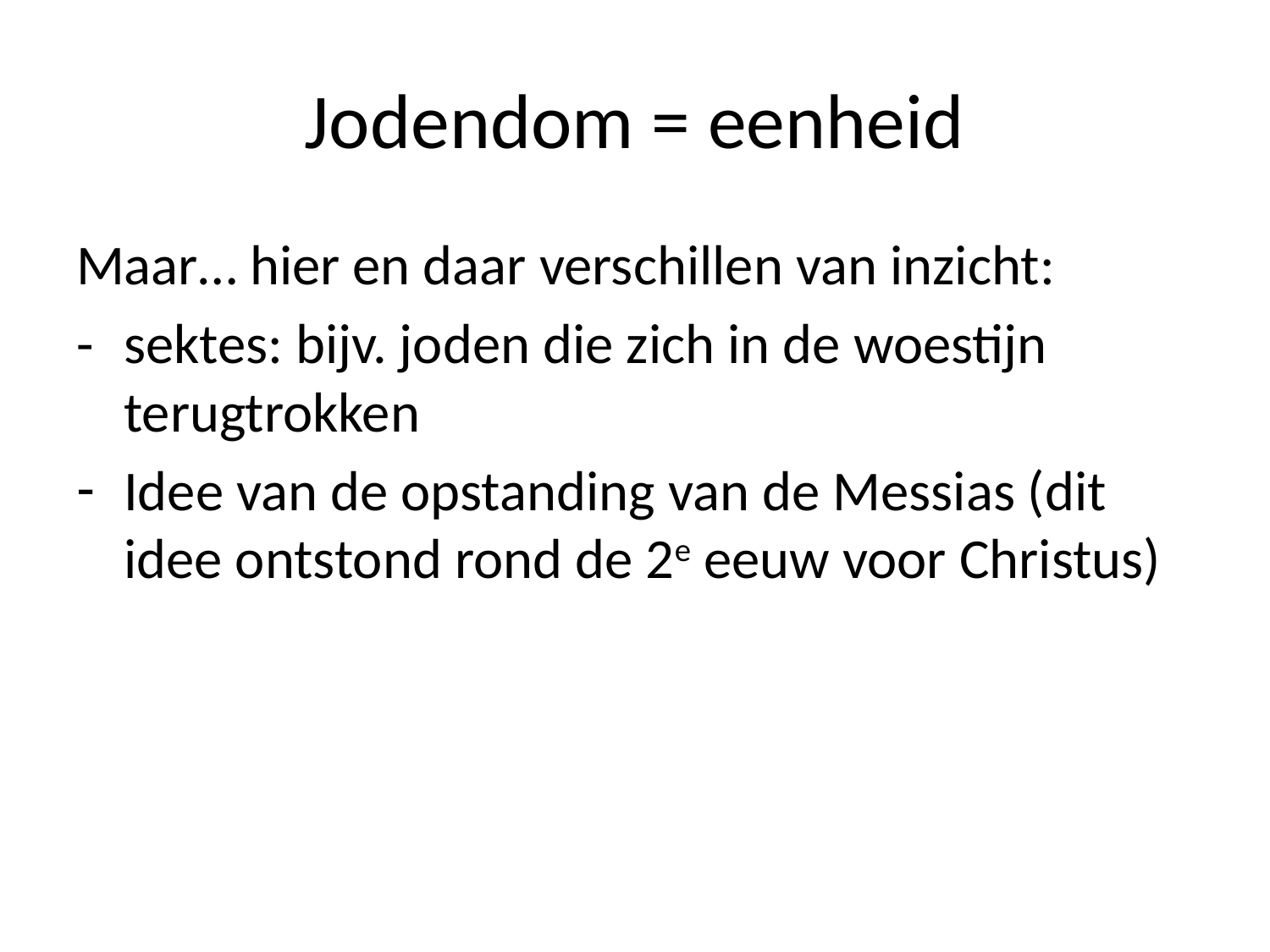

# Jodendom = eenheid
Maar… hier en daar verschillen van inzicht:
-	sektes: bijv. joden die zich in de woestijn terugtrokken
Idee van de opstanding van de Messias (dit idee ontstond rond de 2e eeuw voor Christus)